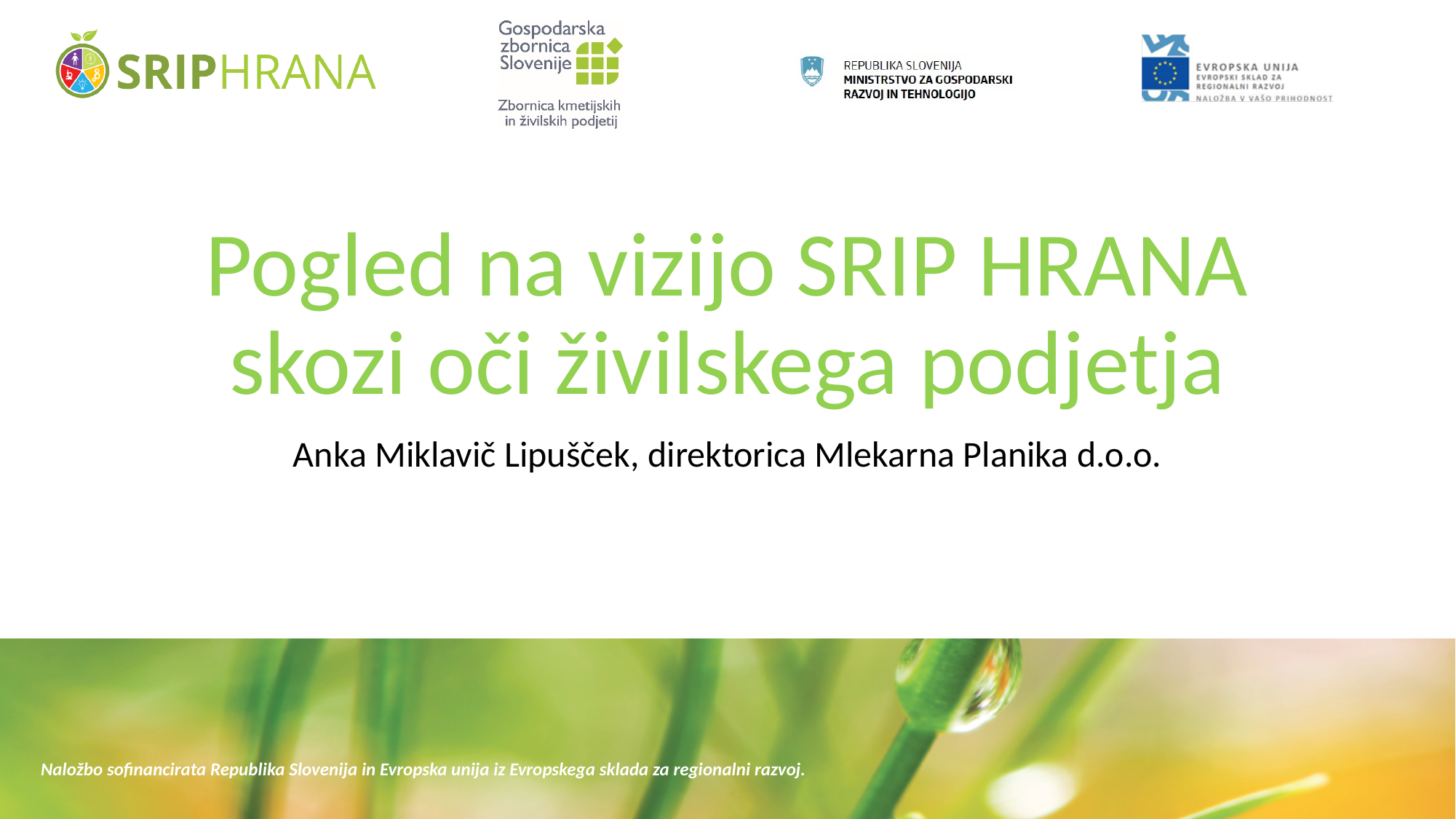

# Pogled na vizijo SRIP HRANA skozi oči živilskega podjetja
Anka Miklavič Lipušček, direktorica Mlekarna Planika d.o.o.
Naložbo sofinancirata Republika Slovenija in Evropska unija iz Evropskega sklada za regionalni razvoj.